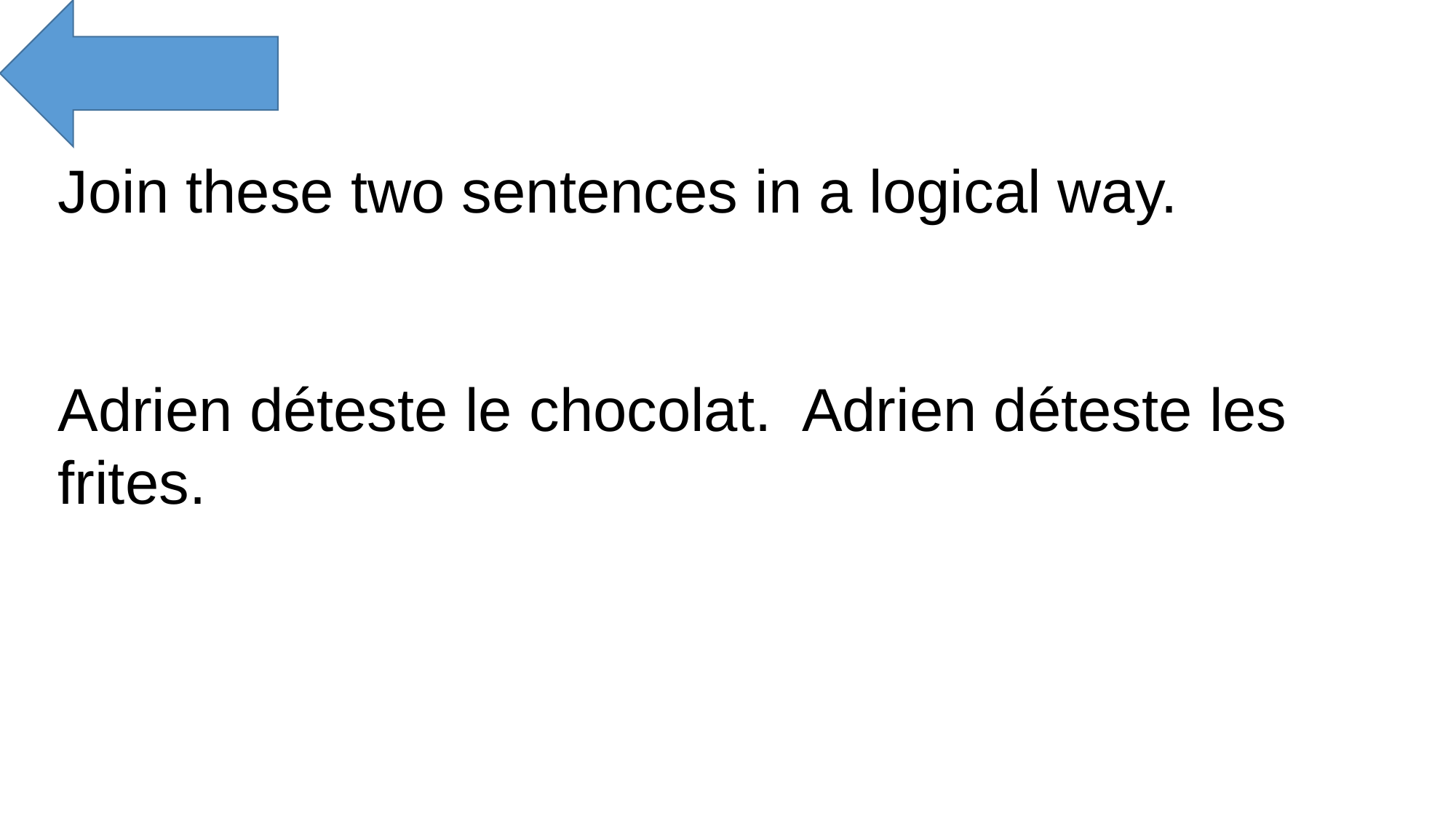

Join these two sentences in a logical way.

Adrien déteste le chocolat.  Adrien déteste les frites.